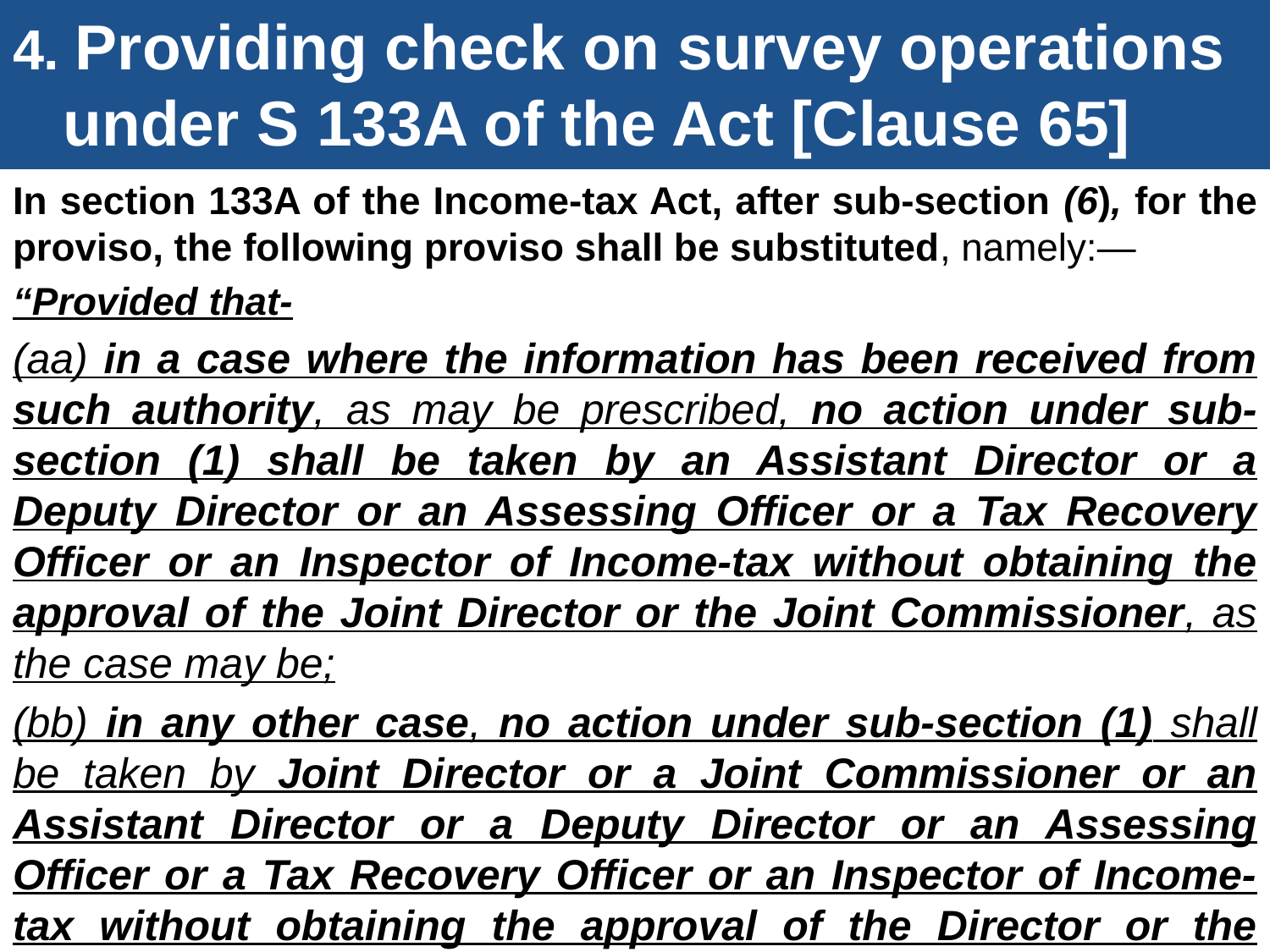

# 4. Providing check on survey operations under S 133A of the Act [Clause 65]
In section 133A of the Income-tax Act, after sub-section (6), for the proviso, the following proviso shall be substituted, namely:—
“Provided that-
(aa) in a case where the information has been received from such authority, as may be prescribed, no action under sub-section (1) shall be taken by an Assistant Director or a Deputy Director or an Assessing Officer or a Tax Recovery Officer or an Inspector of Income-tax without obtaining the approval of the Joint Director or the Joint Commissioner, as the case may be;
(bb) in any other case, no action under sub-section (1) shall be taken by Joint Director or a Joint Commissioner or an Assistant Director or a Deputy Director or an Assessing Officer or a Tax Recovery Officer or an Inspector of Income-tax without obtaining the approval of the Director or the Commissioner, as the case may be.”.

133